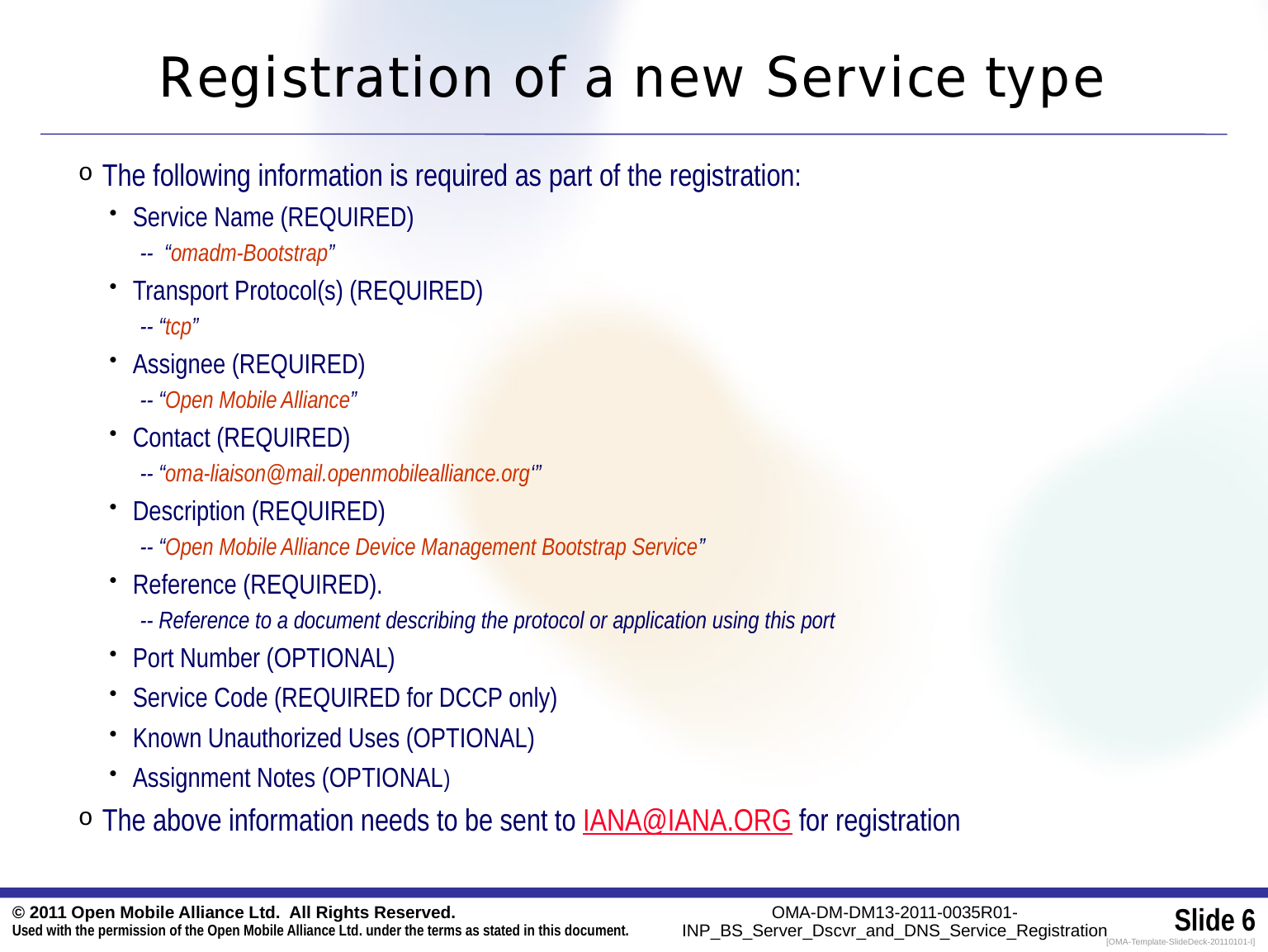

# Registration of a new Service type
The following information is required as part of the registration:
Service Name (REQUIRED)
--  “omadm-Bootstrap”
Transport Protocol(s) (REQUIRED)
-- “tcp”
Assignee (REQUIRED)
-- “Open Mobile Alliance”
Contact (REQUIRED)
-- “oma-liaison@mail.openmobilealliance.org‘”
Description (REQUIRED)
-- “Open Mobile Alliance Device Management Bootstrap Service”
Reference (REQUIRED).
-- Reference to a document describing the protocol or application using this port
Port Number (OPTIONAL)
Service Code (REQUIRED for DCCP only)
Known Unauthorized Uses (OPTIONAL)
Assignment Notes (OPTIONAL)
The above information needs to be sent to IANA@IANA.ORG for registration